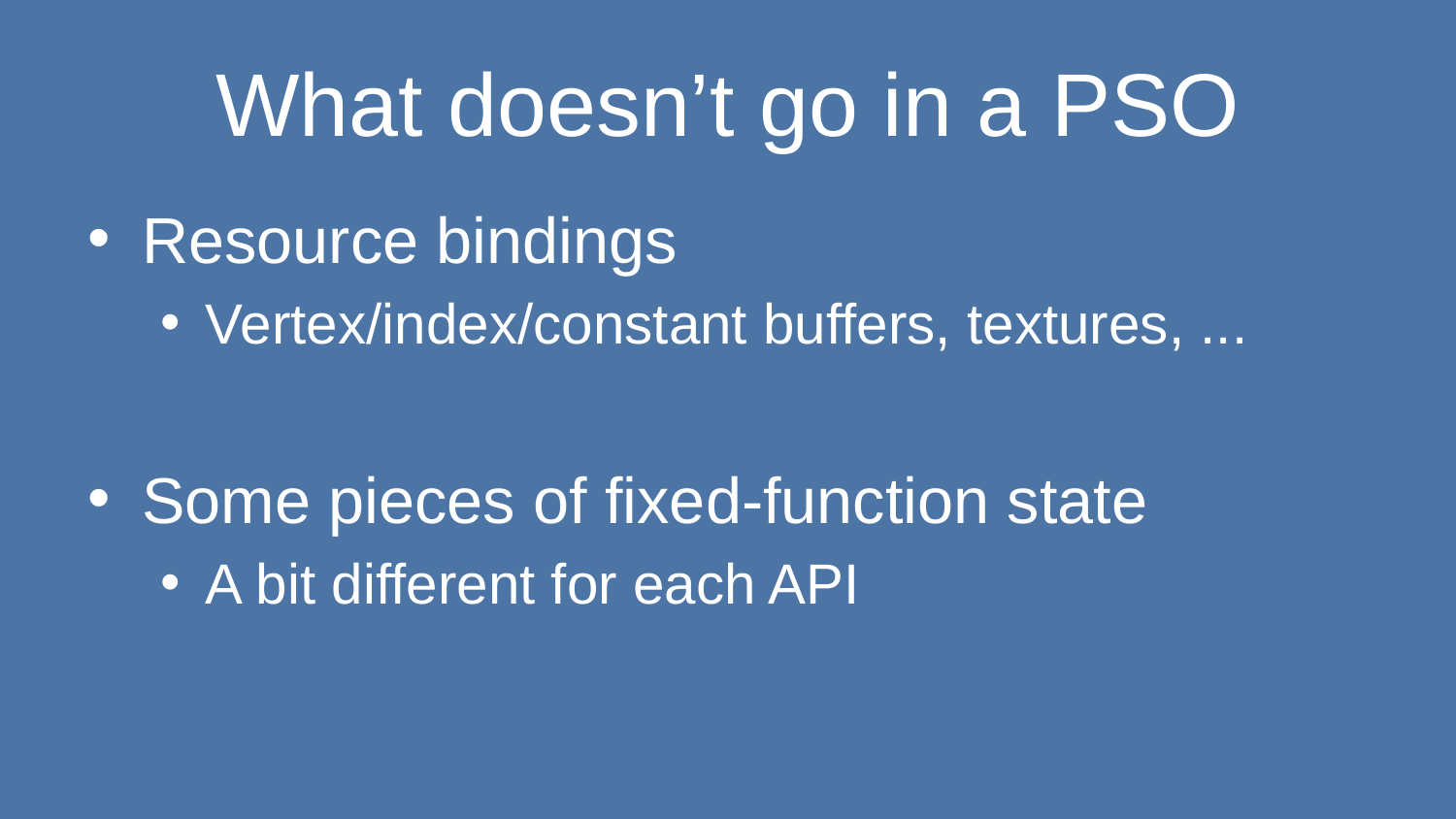

# What doesn’t go in a PSO
Resource bindings
Vertex/index/constant buffers, textures, ...

Some pieces of fixed-function state
A bit different for each API